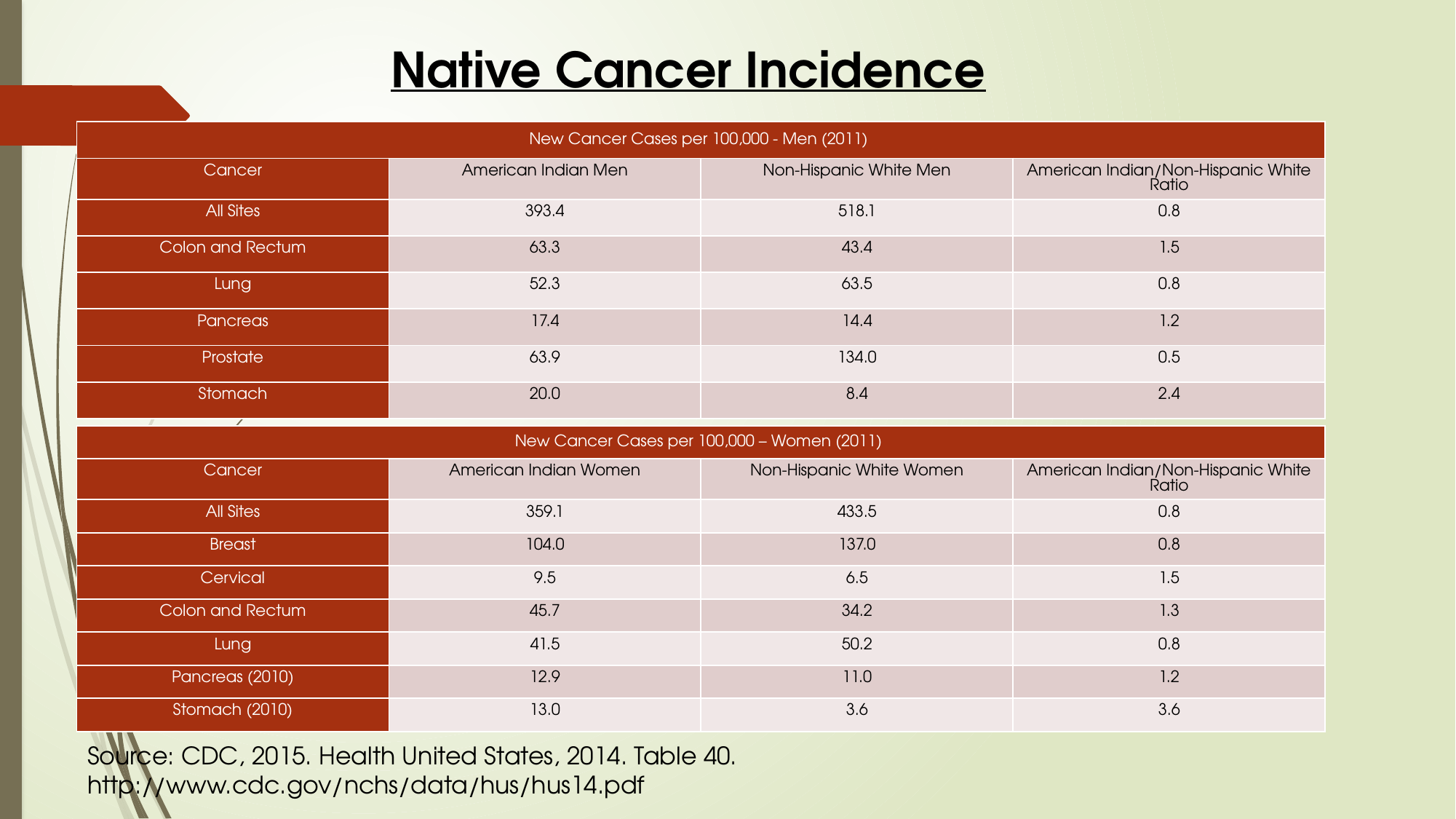

Native Cancer Incidence
| New Cancer Cases per 100,000 - Men (2011) |  |  |  |
| --- | --- | --- | --- |
| Cancer | American Indian Men | Non-Hispanic White Men | American Indian/Non-Hispanic White Ratio |
| All Sites | 393.4 | 518.1 | 0.8 |
| Colon and Rectum | 63.3 | 43.4 | 1.5 |
| Lung | 52.3 | 63.5 | 0.8 |
| Pancreas | 17.4 | 14.4 | 1.2 |
| Prostate | 63.9 | 134.0 | 0.5 |
| Stomach | 20.0 | 8.4 | 2.4 |
| New Cancer Cases per 100,000 – Women (2011) |  |  |  |
| --- | --- | --- | --- |
| Cancer | American Indian Women | Non-Hispanic White Women | American Indian/Non-Hispanic White Ratio |
| All Sites | 359.1 | 433.5 | 0.8 |
| Breast | 104.0 | 137.0 | 0.8 |
| Cervical | 9.5 | 6.5 | 1.5 |
| Colon and Rectum | 45.7 | 34.2 | 1.3 |
| Lung | 41.5 | 50.2 | 0.8 |
| Pancreas (2010) | 12.9 | 11.0 | 1.2 |
| Stomach (2010) | 13.0 | 3.6 | 3.6 |
Source: CDC, 2015. Health United States, 2014. Table 40.
http://www.cdc.gov/nchs/data/hus/hus14.pdf